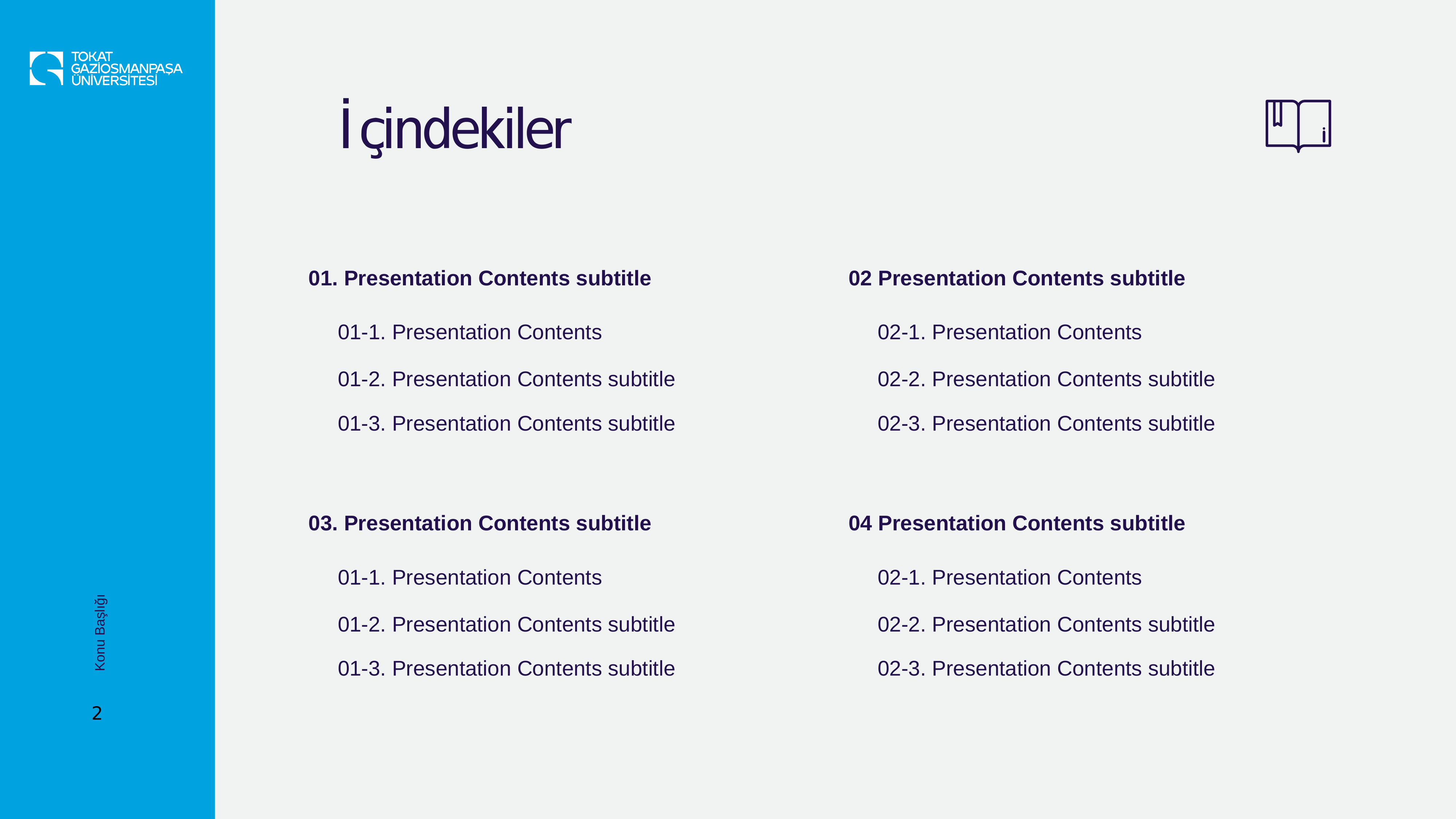

İçindekiler

01. Presentation Contents subtitle
02 Presentation Contents subtitle
01-1. Presentation Contents
02-1. Presentation Contents
01-2. Presentation Contents subtitle
02-2. Presentation Contents subtitle
01-3. Presentation Contents subtitle
02-3. Presentation Contents subtitle
03. Presentation Contents subtitle
04 Presentation Contents subtitle
01-1. Presentation Contents
02-1. Presentation Contents
Konu Başlığı
01-2. Presentation Contents subtitle
02-2. Presentation Contents subtitle
01-3. Presentation Contents subtitle
02-3. Presentation Contents subtitle
2